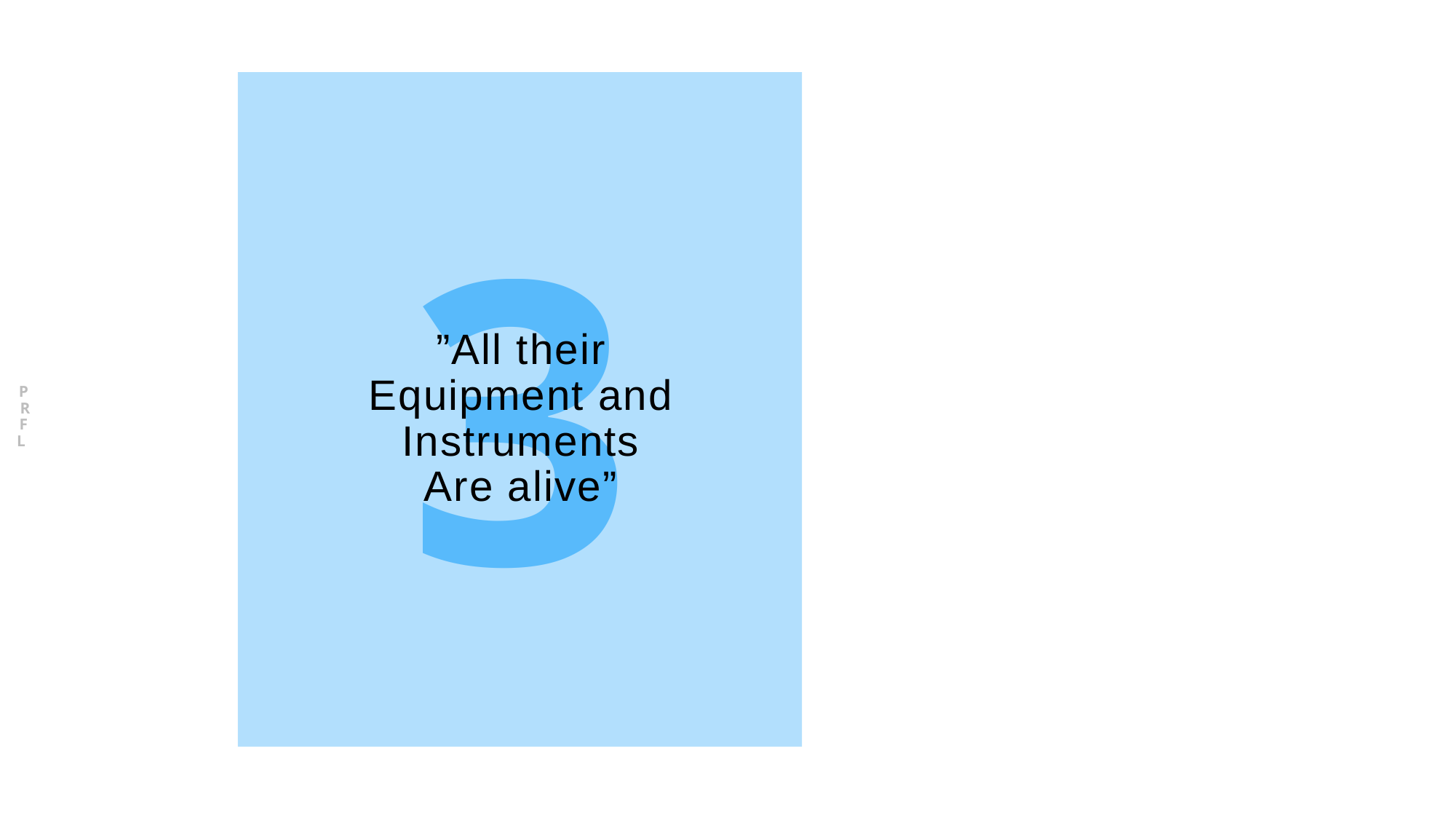

PORTFOLIO
3
”All their
Equipment and
Instruments
Are alive”